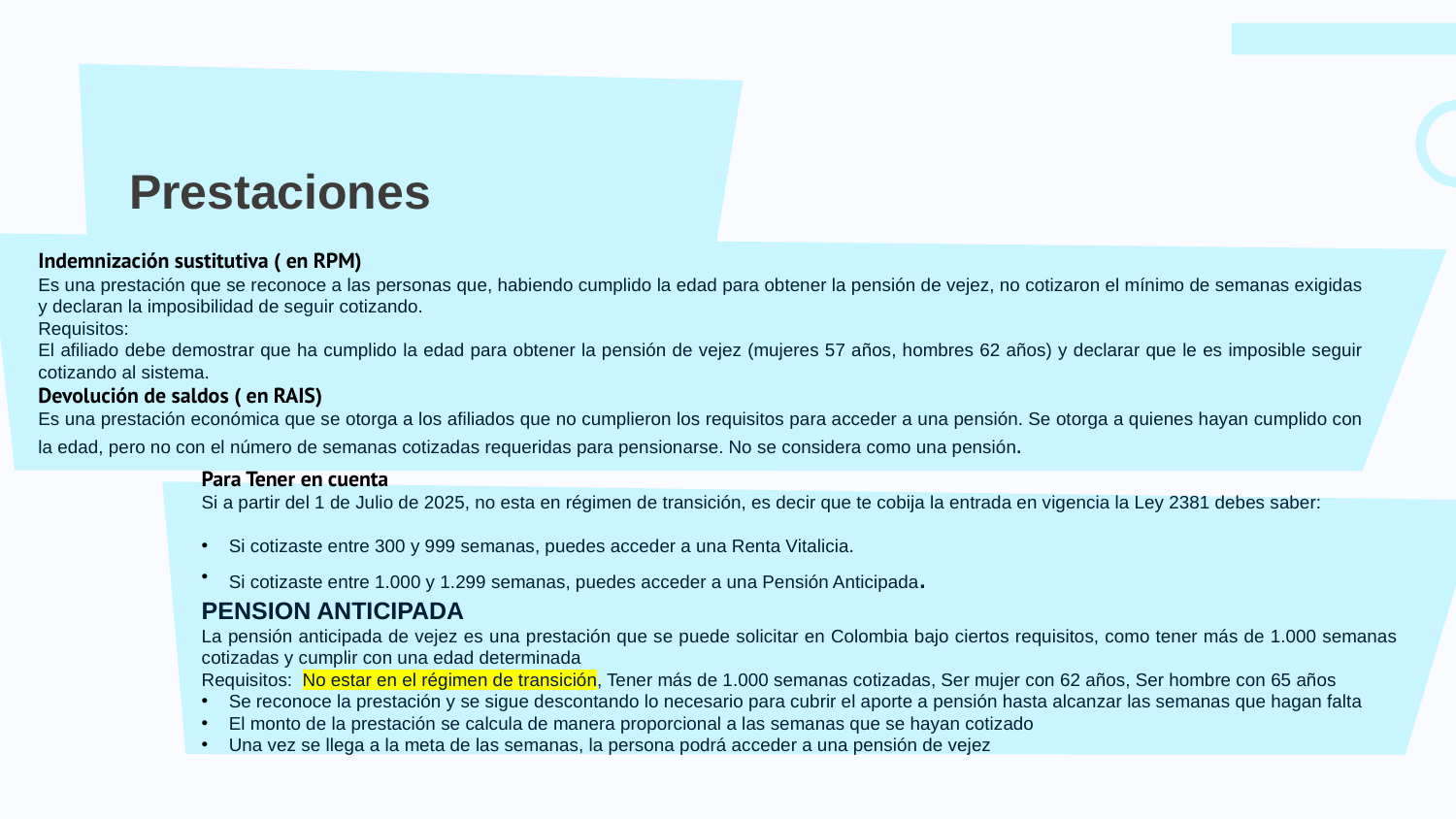

# Prestaciones

Indemnización sustitutiva ( en RPM)
Es una prestación que se reconoce a las personas que, habiendo cumplido la edad para obtener la pensión de vejez, no cotizaron el mínimo de semanas exigidas y declaran la imposibilidad de seguir cotizando.
Requisitos:
El afiliado debe demostrar que ha cumplido la edad para obtener la pensión de vejez (mujeres 57 años, hombres 62 años) y declarar que le es imposible seguir cotizando al sistema.
Devolución de saldos ( en RAIS)
Es una prestación económica que se otorga a los afiliados que no cumplieron los requisitos para acceder a una pensión. Se otorga a quienes hayan cumplido con la edad, pero no con el número de semanas cotizadas requeridas para pensionarse. No se considera como una pensión.

Para Tener en cuenta
Si a partir del 1 de Julio de 2025, no esta en régimen de transición, es decir que te cobija la entrada en vigencia la Ley 2381 debes saber:

Si cotizaste entre 300 y 999 semanas, puedes acceder a una Renta Vitalicia.
Si cotizaste entre 1.000 y 1.299 semanas, puedes acceder a una Pensión Anticipada.
PENSION ANTICIPADA
La pensión anticipada de vejez es una prestación que se puede solicitar en Colombia bajo ciertos requisitos, como tener más de 1.000 semanas cotizadas y cumplir con una edad determinada
Requisitos:  No estar en el régimen de transición, Tener más de 1.000 semanas cotizadas, Ser mujer con 62 años, Ser hombre con 65 años
Se reconoce la prestación y se sigue descontando lo necesario para cubrir el aporte a pensión hasta alcanzar las semanas que hagan falta
El monto de la prestación se calcula de manera proporcional a las semanas que se hayan cotizado
Una vez se llega a la meta de las semanas, la persona podrá acceder a una pensión de vejez